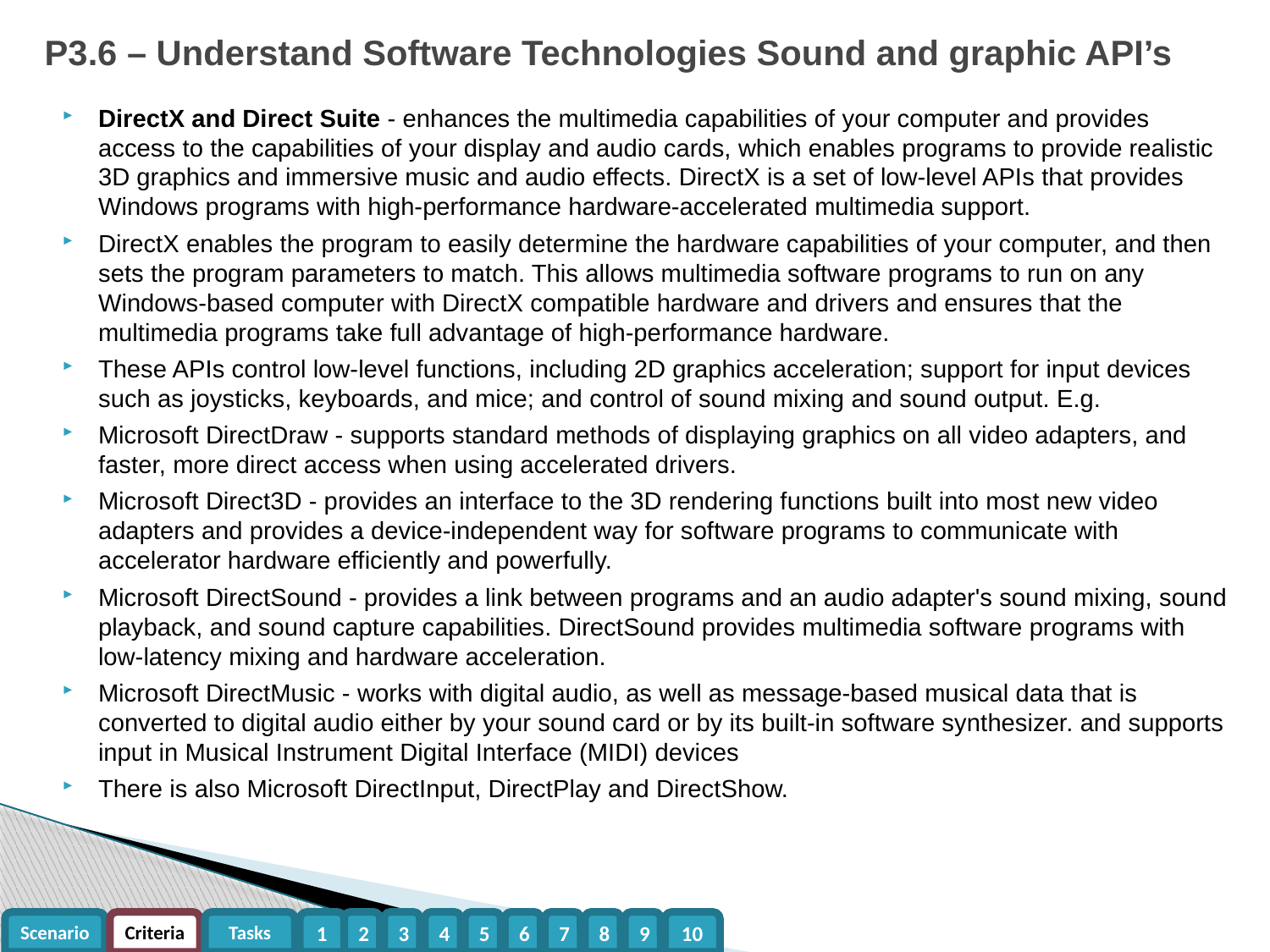

# P3.6 – Understand Software Technologies Sound and graphic API’s
DirectX and Direct Suite - enhances the multimedia capabilities of your computer and provides access to the capabilities of your display and audio cards, which enables programs to provide realistic 3D graphics and immersive music and audio effects. DirectX is a set of low-level APIs that provides Windows programs with high-performance hardware-accelerated multimedia support.
DirectX enables the program to easily determine the hardware capabilities of your computer, and then sets the program parameters to match. This allows multimedia software programs to run on any Windows-based computer with DirectX compatible hardware and drivers and ensures that the multimedia programs take full advantage of high-performance hardware.
These APIs control low-level functions, including 2D graphics acceleration; support for input devices such as joysticks, keyboards, and mice; and control of sound mixing and sound output. E.g.
Microsoft DirectDraw - supports standard methods of displaying graphics on all video adapters, and faster, more direct access when using accelerated drivers.
Microsoft Direct3D - provides an interface to the 3D rendering functions built into most new video adapters and provides a device-independent way for software programs to communicate with accelerator hardware efficiently and powerfully.
Microsoft DirectSound - provides a link between programs and an audio adapter's sound mixing, sound playback, and sound capture capabilities. DirectSound provides multimedia software programs with low-latency mixing and hardware acceleration.
Microsoft DirectMusic - works with digital audio, as well as message-based musical data that is converted to digital audio either by your sound card or by its built-in software synthesizer. and supports input in Musical Instrument Digital Interface (MIDI) devices
There is also Microsoft DirectInput, DirectPlay and DirectShow.